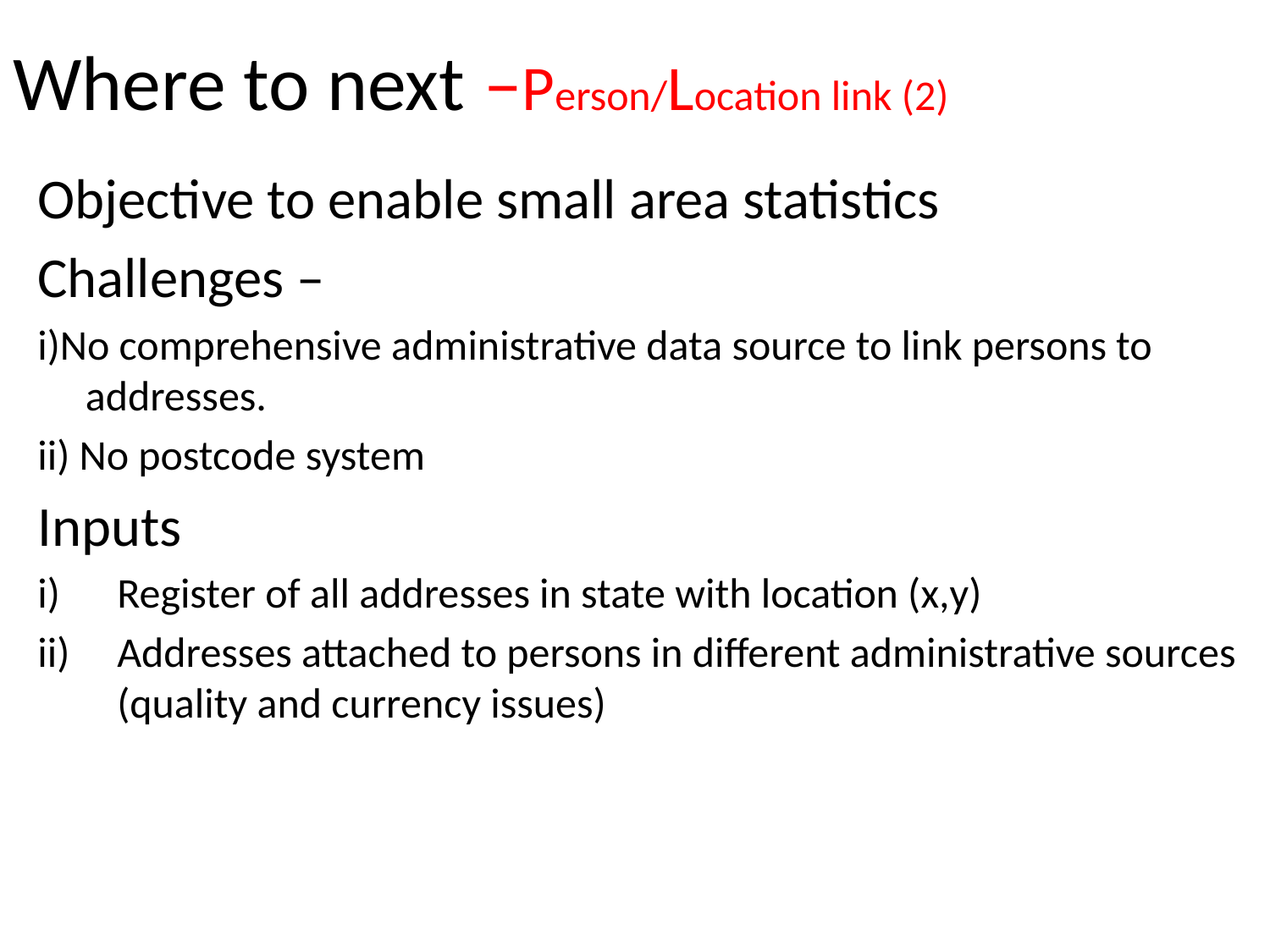

# Where to next –Person/Location link (2)
Objective to enable small area statistics
Challenges –
i)No comprehensive administrative data source to link persons to addresses.
ii) No postcode system
Inputs
Register of all addresses in state with location (x,y)
Addresses attached to persons in different administrative sources (quality and currency issues)